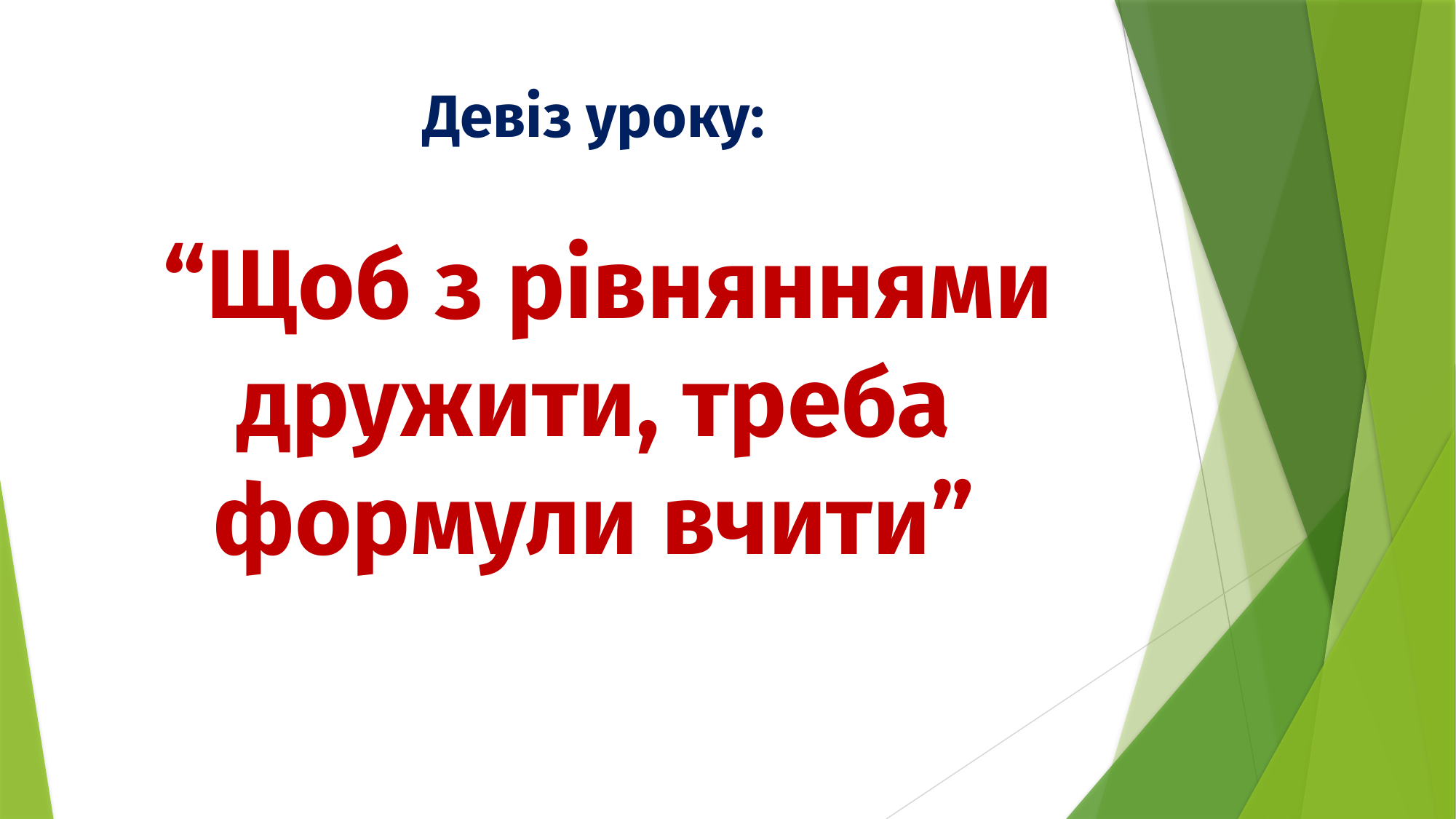

# Девіз уроку: “Щоб з рівняннями дружити, треба формули вчити”